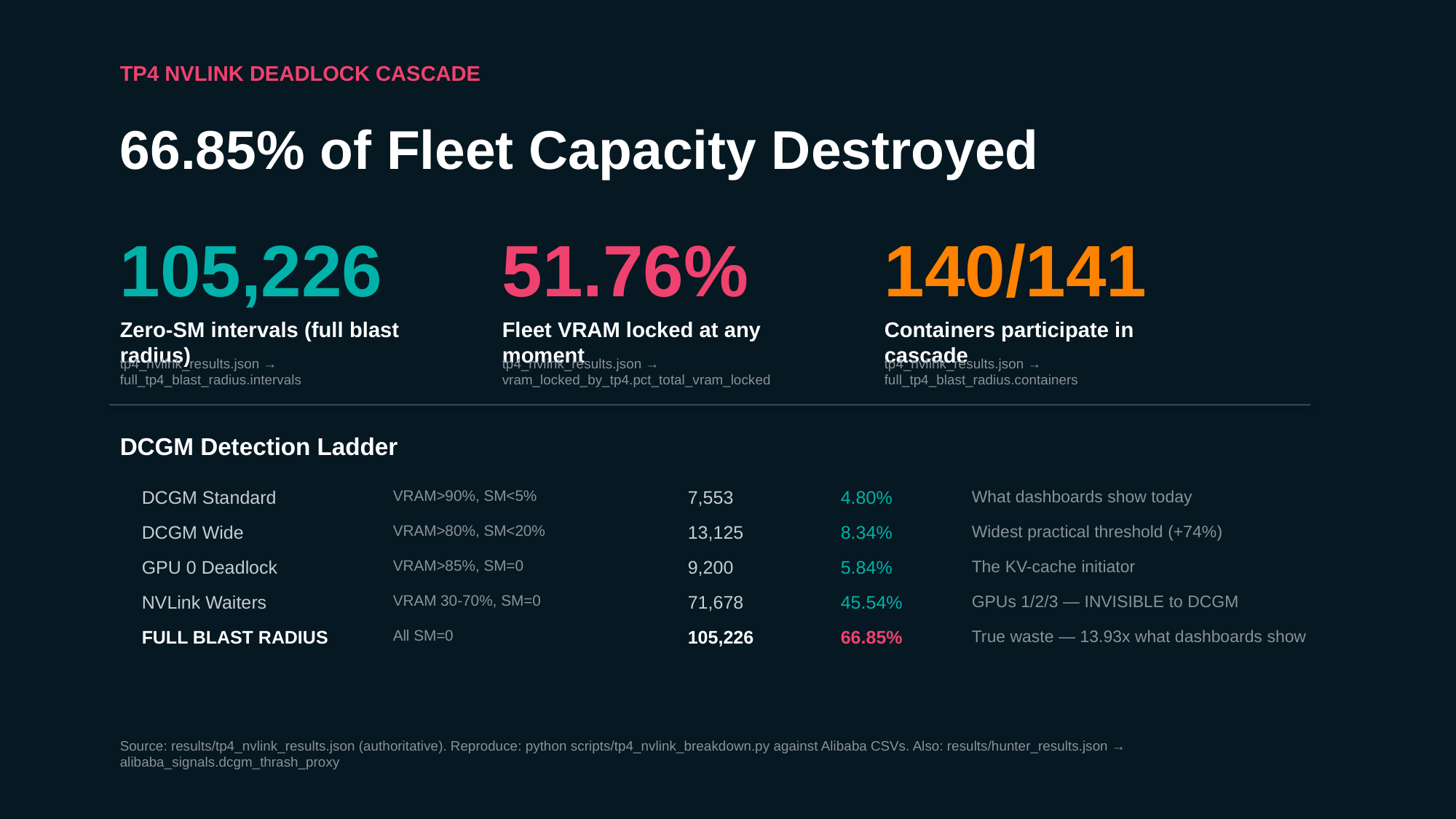

TP4 NVLINK DEADLOCK CASCADE
66.85% of Fleet Capacity Destroyed
105,226
51.76%
140/141
Zero-SM intervals (full blast radius)
Fleet VRAM locked at any moment
Containers participate in cascade
tp4_nvlink_results.json → full_tp4_blast_radius.intervals
tp4_nvlink_results.json → vram_locked_by_tp4.pct_total_vram_locked
tp4_nvlink_results.json → full_tp4_blast_radius.containers

DCGM Detection Ladder
DCGM Standard
VRAM>90%, SM<5%
7,553
4.80%
What dashboards show today
DCGM Wide
VRAM>80%, SM<20%
13,125
8.34%
Widest practical threshold (+74%)
GPU 0 Deadlock
VRAM>85%, SM=0
9,200
5.84%
The KV-cache initiator
NVLink Waiters
VRAM 30-70%, SM=0
71,678
45.54%
GPUs 1/2/3 — INVISIBLE to DCGM
FULL BLAST RADIUS
All SM=0
105,226
66.85%
True waste — 13.93x what dashboards show
Source: results/tp4_nvlink_results.json (authoritative). Reproduce: python scripts/tp4_nvlink_breakdown.py against Alibaba CSVs. Also: results/hunter_results.json → alibaba_signals.dcgm_thrash_proxy